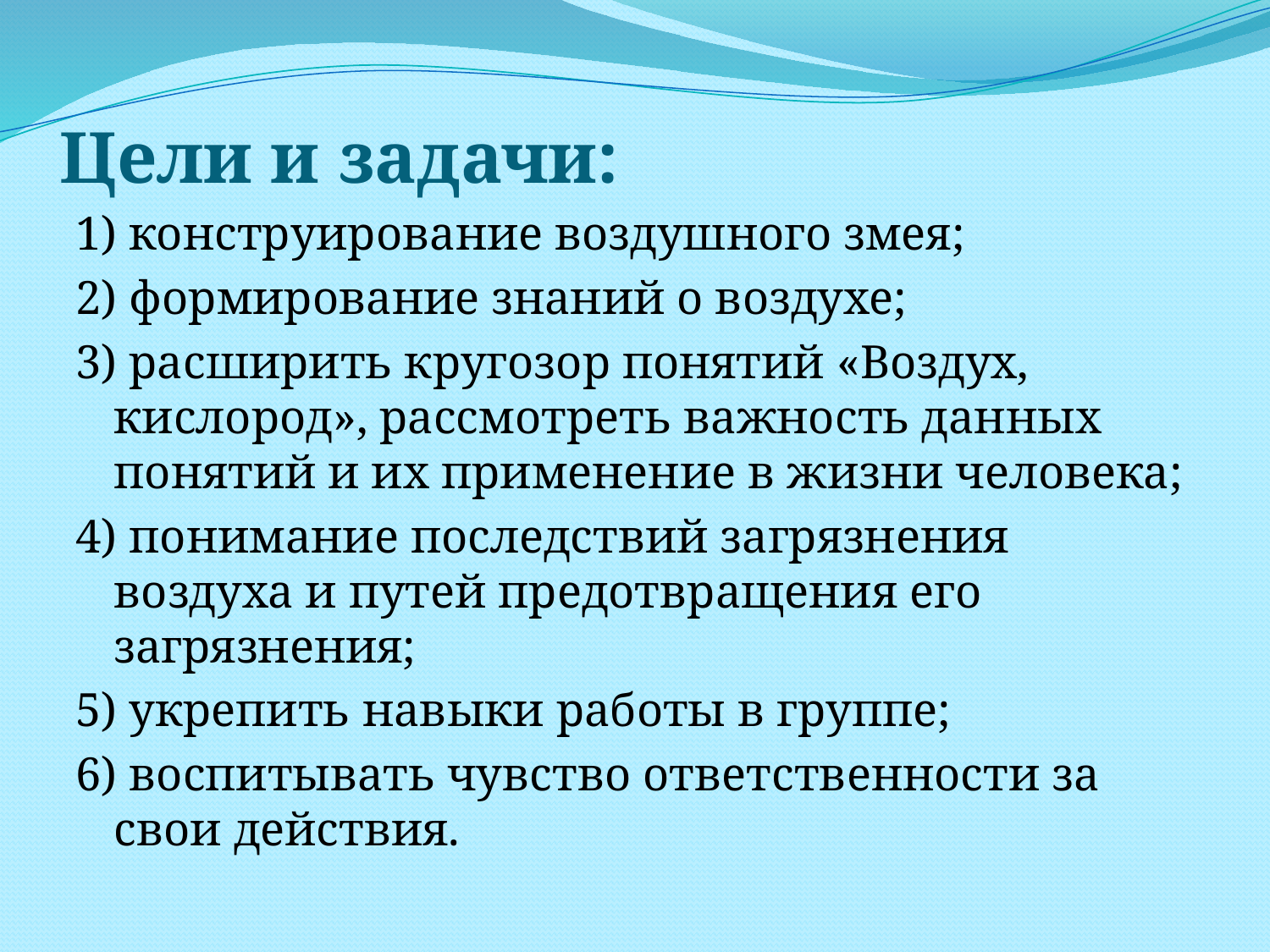

# Цели и задачи:
1) конструирование воздушного змея;
2) формирование знаний о воздухе;
3) расширить кругозор понятий «Воздух, кислород», рассмотреть важность данных  понятий и их применение в жизни человека;
4) понимание последствий загрязнения воздуха и путей предотвращения его загрязнения;
5) укрепить навыки работы в группе;
6) воспитывать чувство ответственности за свои действия.